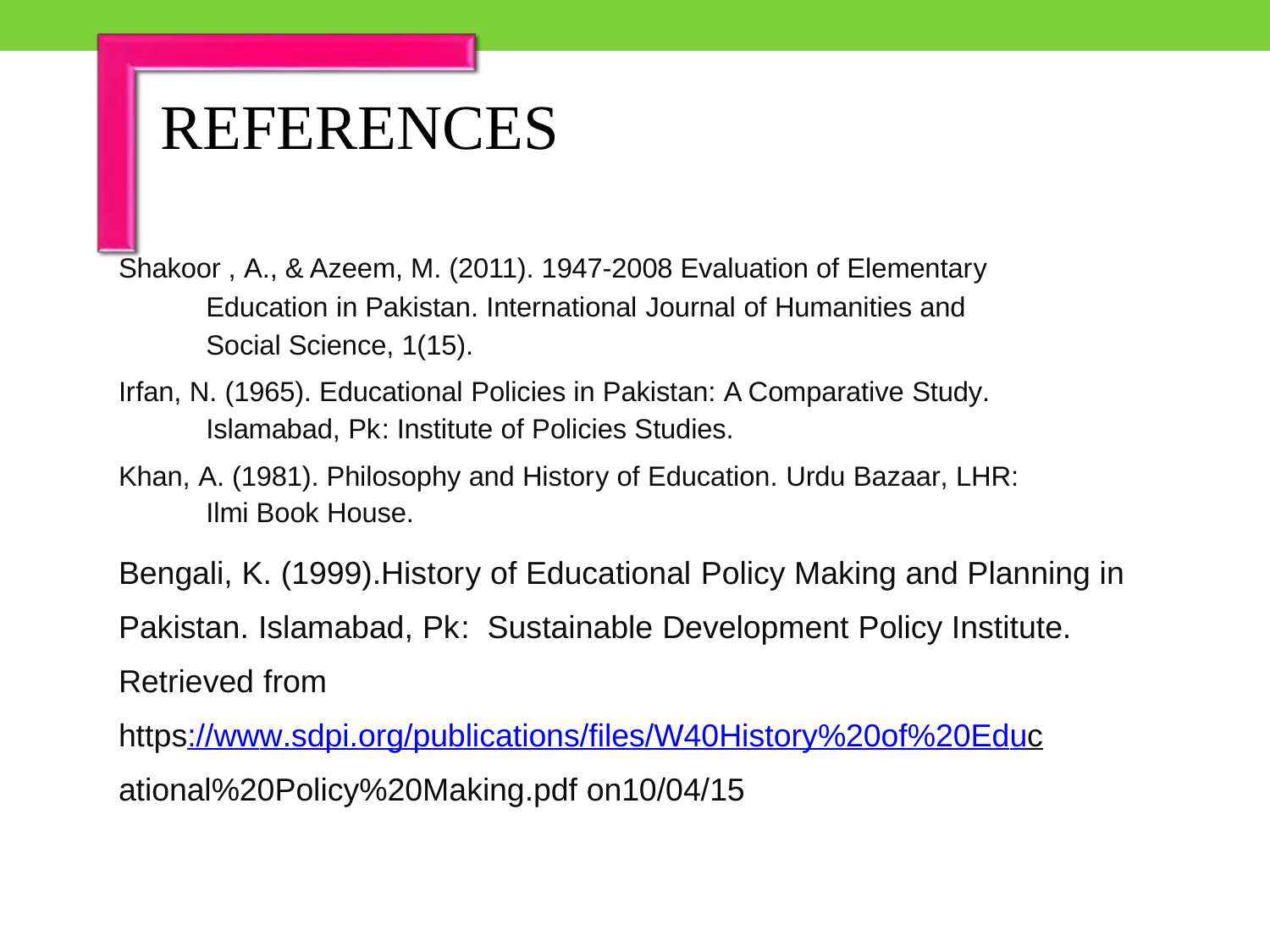

REFERENCES
Shakoor , A., & Azeem, M. (2011). 1947-2008 Evaluation of Elementary
Education in Pakistan. International Journal of Humanities and
Social Science, 1(15).
Irfan, N. (1965). Educational Policies in Pakistan: A Comparative Study.
Islamabad, Pk: Institute of Policies Studies.
Khan, A. (1981). Philosophy and History of Education. Urdu Bazaar, LHR:
Ilmi Book House.
Bengali, K. (1999).History of Educational Policy Making and Planning in
Pakistan. Islamabad, Pk:  Sustainable Development Policy Institute.
Retrieved from
https://www.sdpi.org/publications/files/W40History%20of%20Educ
ational%20Policy%20Making.pdf on10/04/15